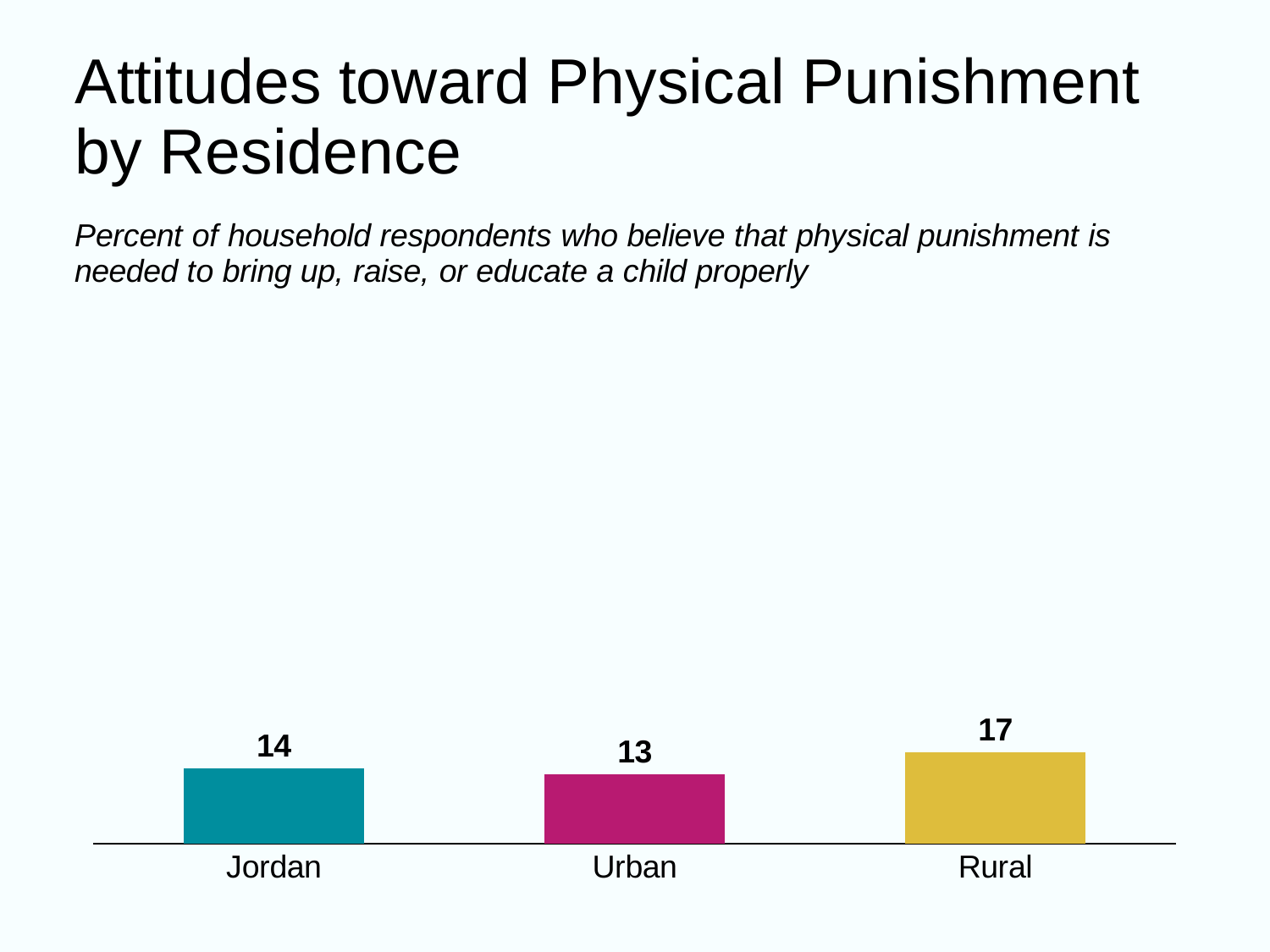

### Chart

| Category | Column1 |
|---|---|
| Jordan | 14.0 |
| Urban | 13.0 |
| Rural | 17.0 |